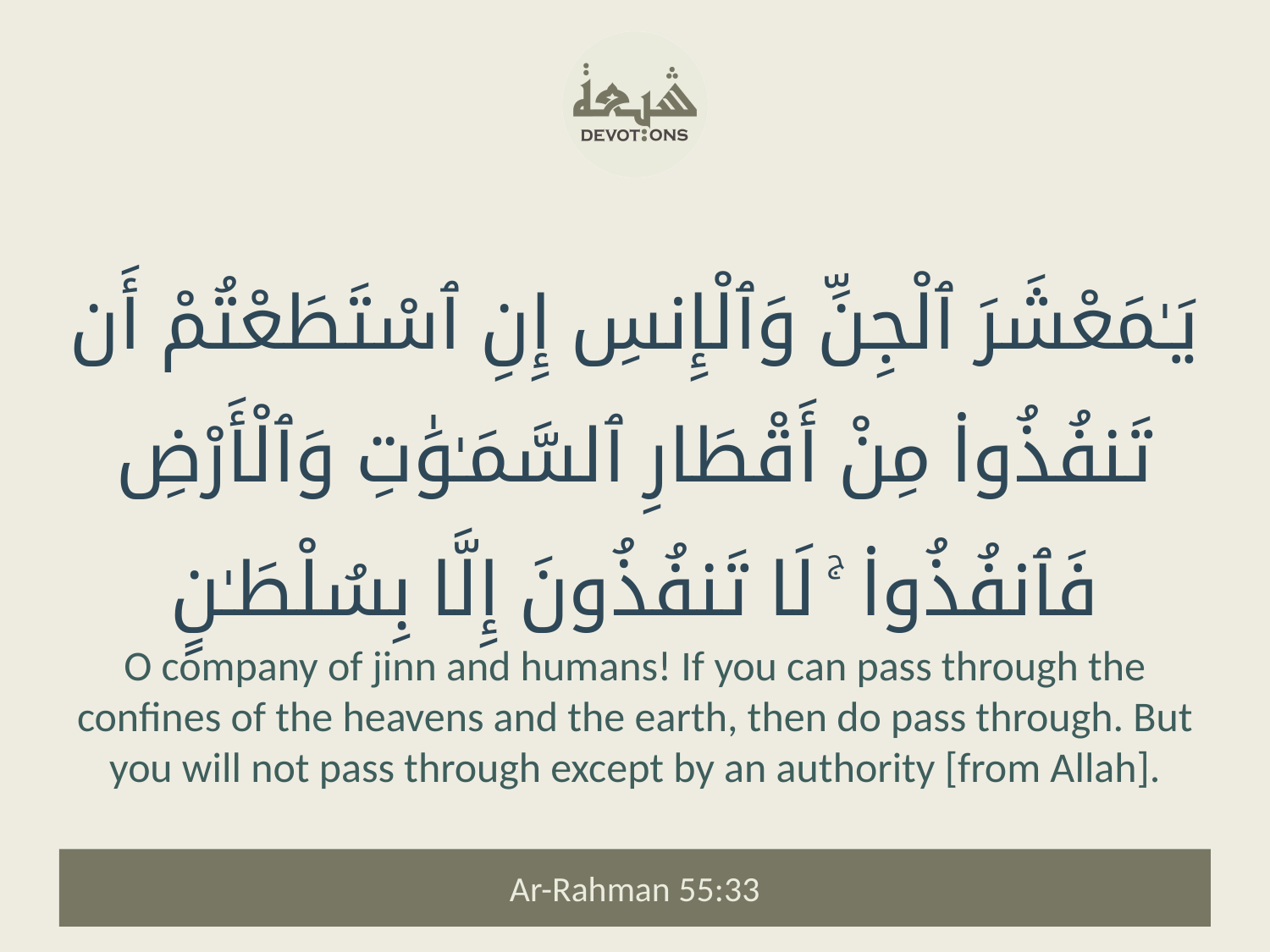

يَـٰمَعْشَرَ ٱلْجِنِّ وَٱلْإِنسِ إِنِ ٱسْتَطَعْتُمْ أَن تَنفُذُوا۟ مِنْ أَقْطَارِ ٱلسَّمَـٰوَٰتِ وَٱلْأَرْضِ فَٱنفُذُوا۟ ۚ لَا تَنفُذُونَ إِلَّا بِسُلْطَـٰنٍ
O company of jinn and humans! If you can pass through the confines of the heavens and the earth, then do pass through. But you will not pass through except by an authority [from Allah].
Ar-Rahman 55:33